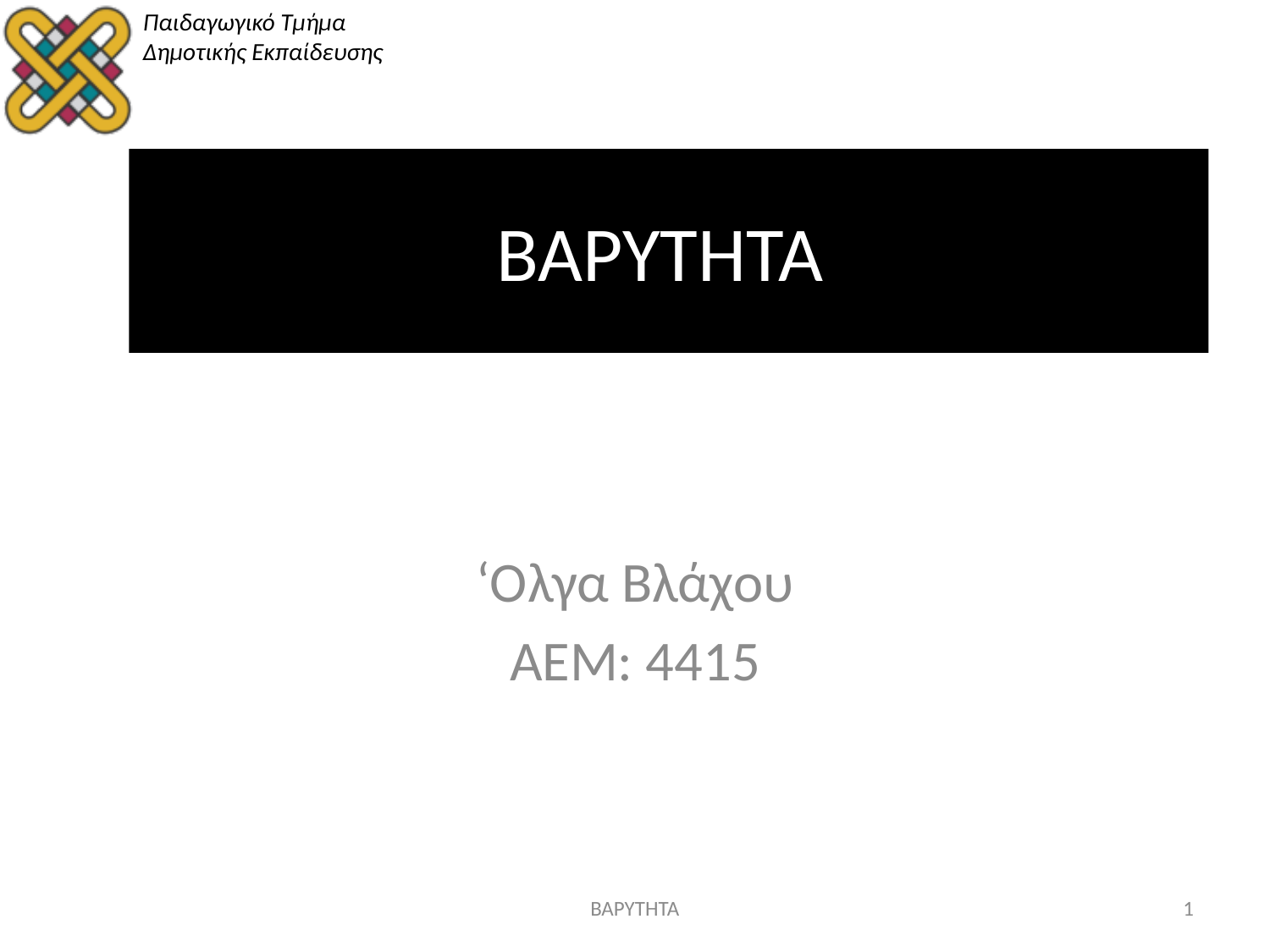

Παιδαγωγικό Τμήμα
Δημοτικής Εκπαίδευσης
# ΒΑΡΥΤΗΤΑ
‘Ολγα Βλάχου
ΑΕΜ: 4415
ΒΑΡΥΤΗΤΑ
1